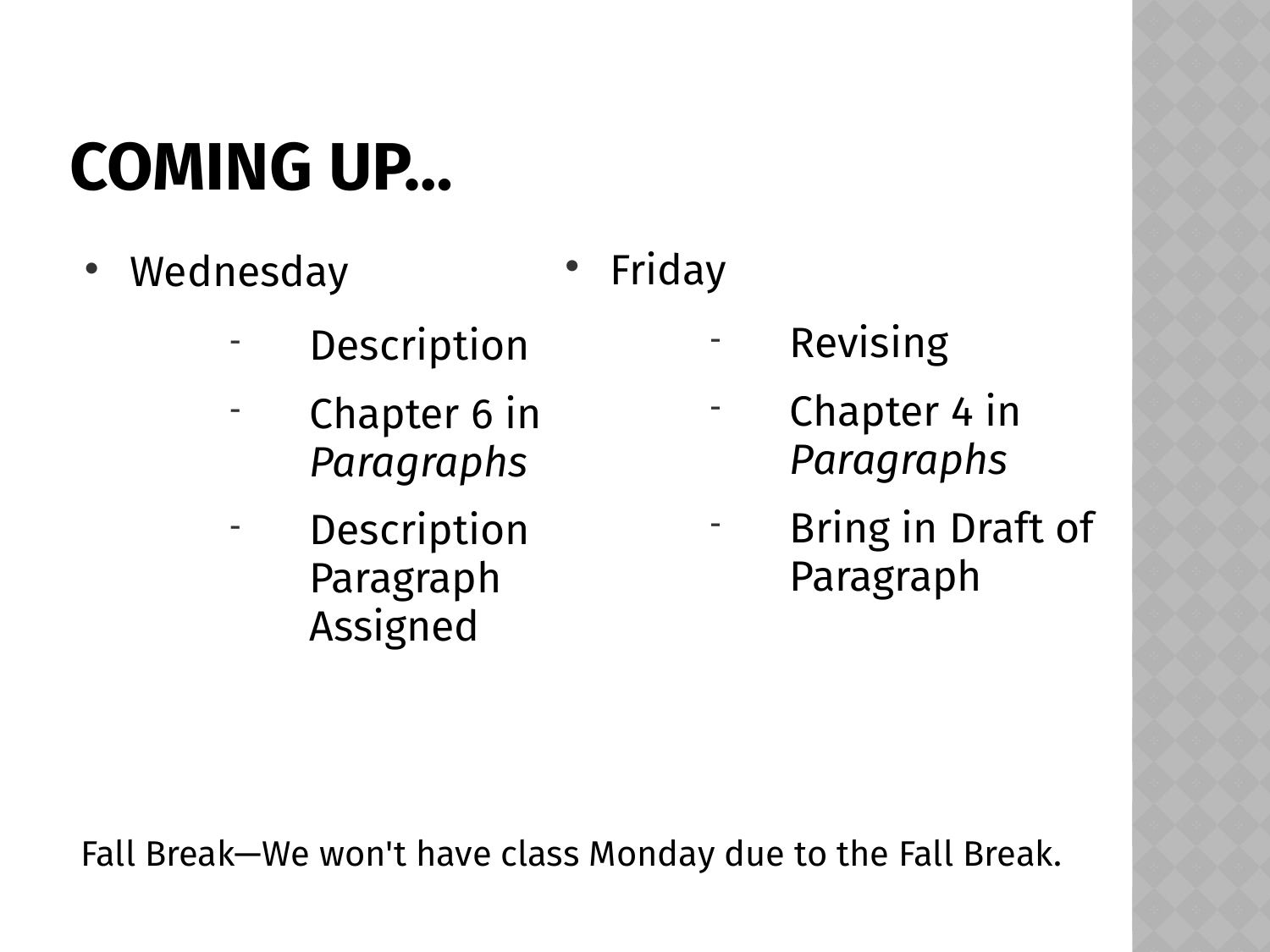

# Coming Up…
Friday
Revising
Chapter 4 in Paragraphs
Bring in Draft of Paragraph

Wednesday
Description
Chapter 6 in Paragraphs
Description Paragraph Assigned
Fall Break—We won't have class Monday due to the Fall Break.